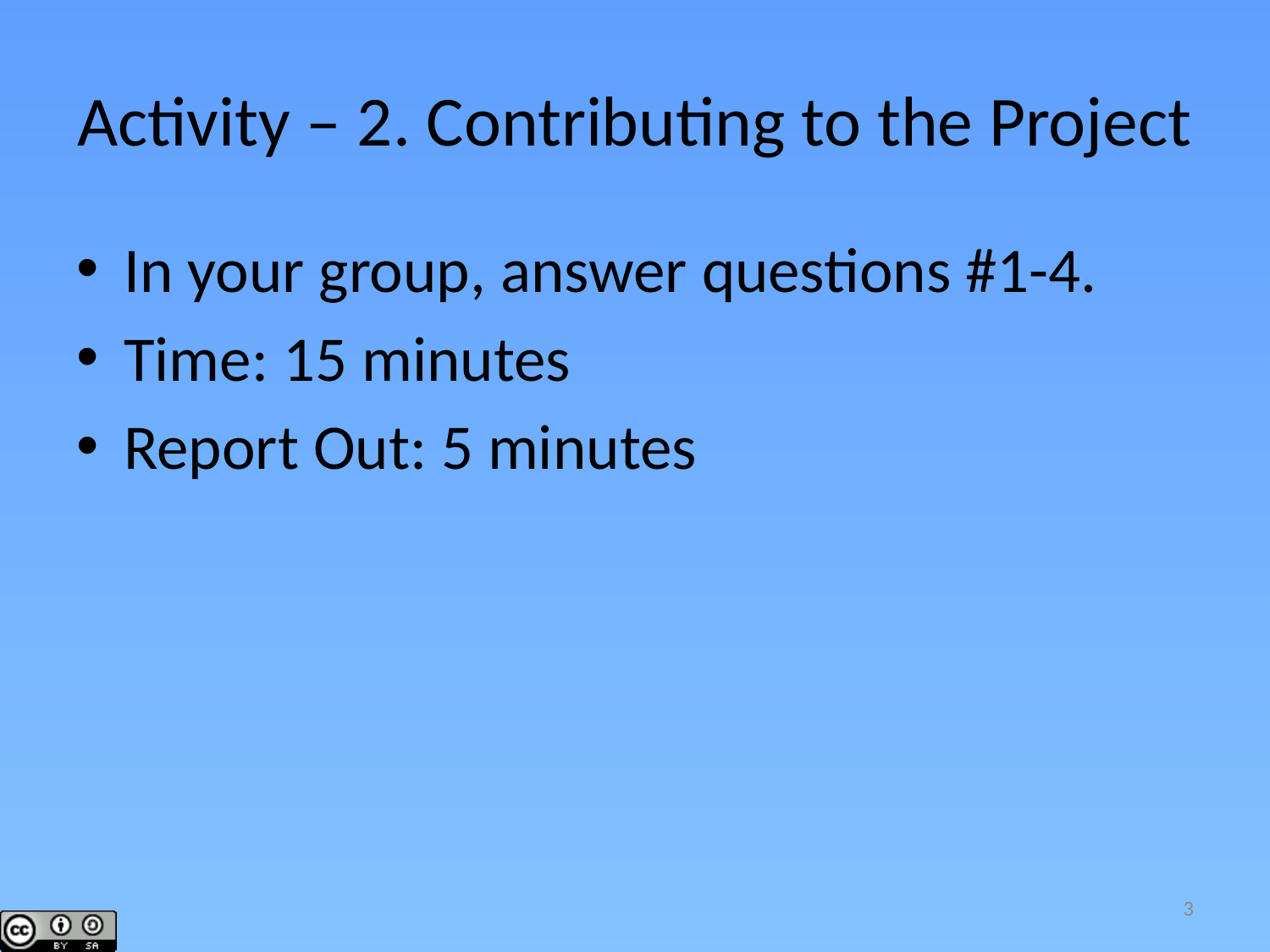

# Activity – 2. Contributing to the Project
In your group, answer questions #1-4.
Time: 15 minutes
Report Out: 5 minutes
3